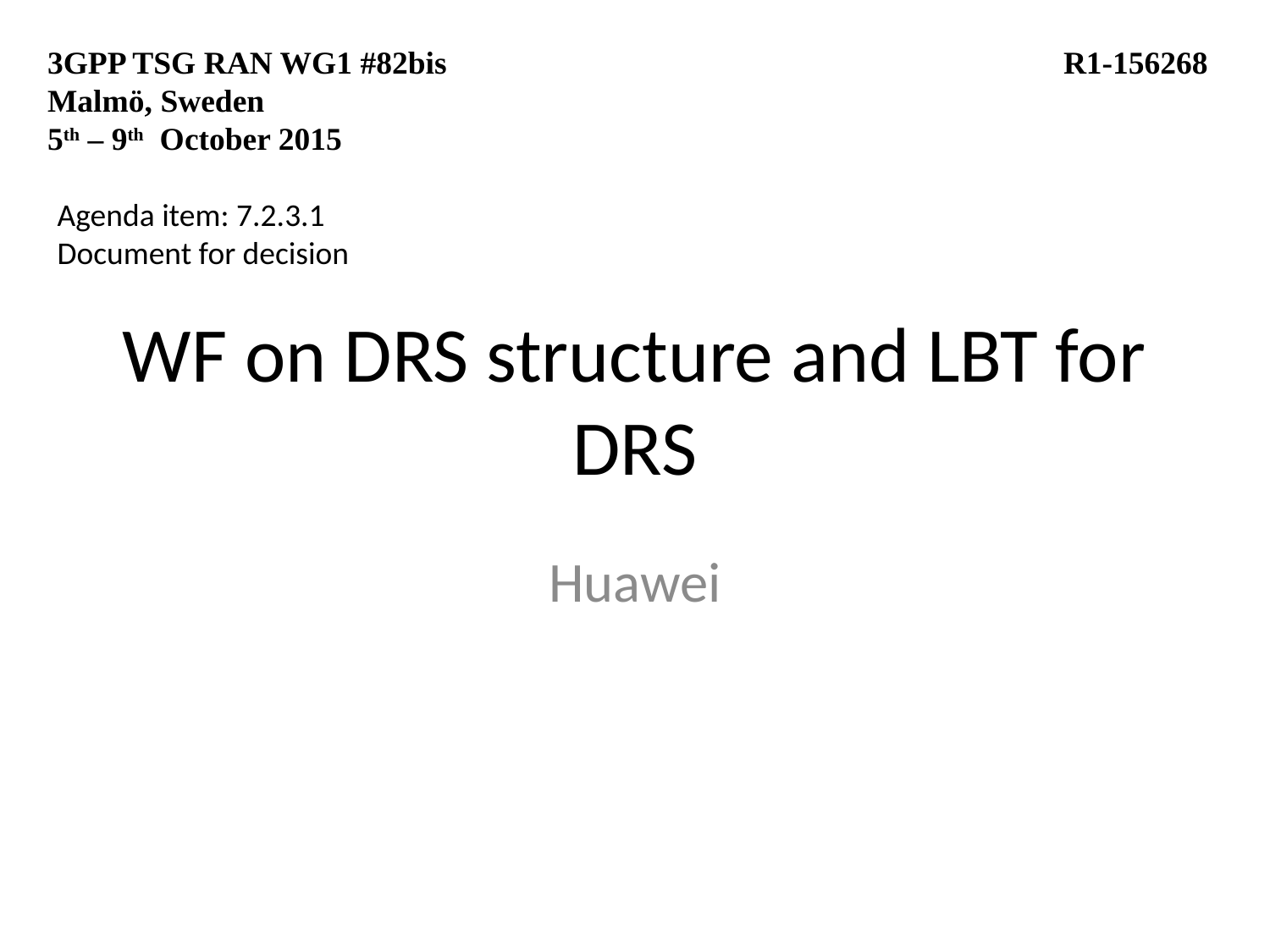

3GPP TSG RAN WG1 #82bis			           		R1-156268
Malmö, Sweden
5th – 9th  October 2015
Agenda item: 7.2.3.1
Document for decision
# WF on DRS structure and LBT for DRS
Huawei